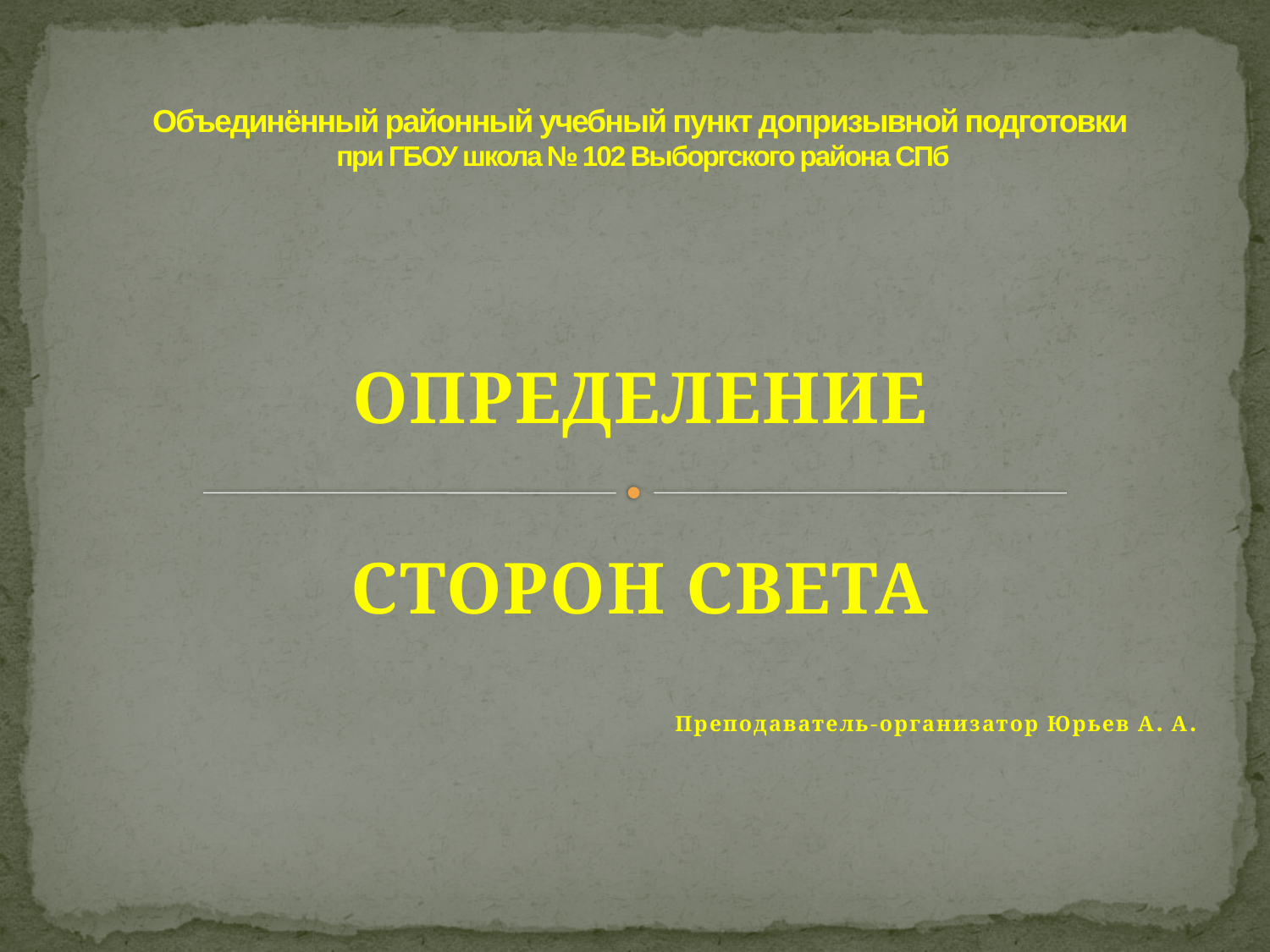

# Объединённый районный учебный пункт допризывной подготовки при ГБОУ школа № 102 Выборгского района СПб
ОПРЕДЕЛЕНИЕ

СТОРОН СВЕТА

                                                                                    Преподаватель-организатор Юрьев А. А.